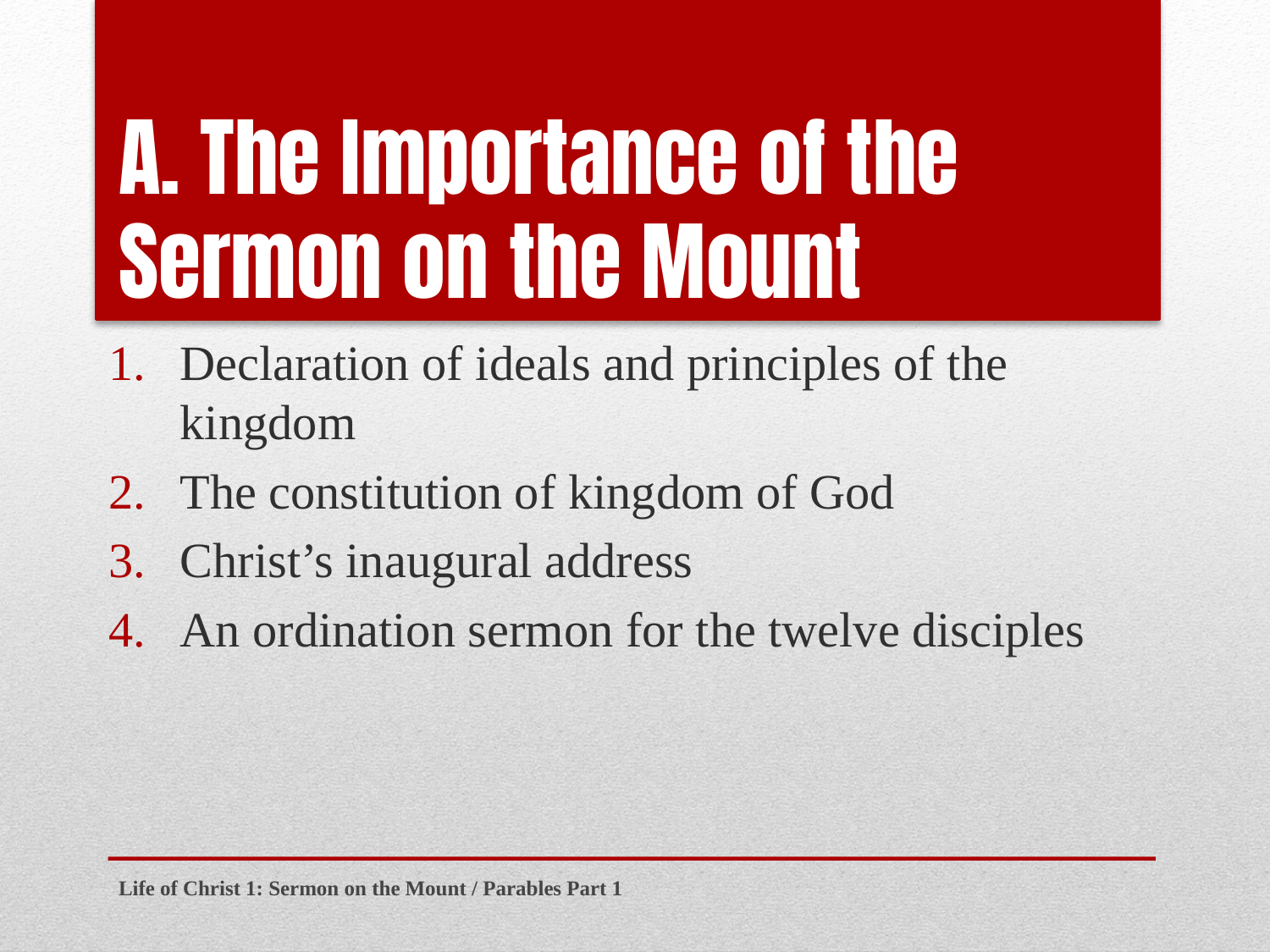

# A. The Importance of the Sermon on the Mount
Declaration of ideals and principles of the kingdom
The constitution of kingdom of God
Christ’s inaugural address
An ordination sermon for the twelve disciples
Life of Christ 1: Sermon on the Mount / Parables Part 1